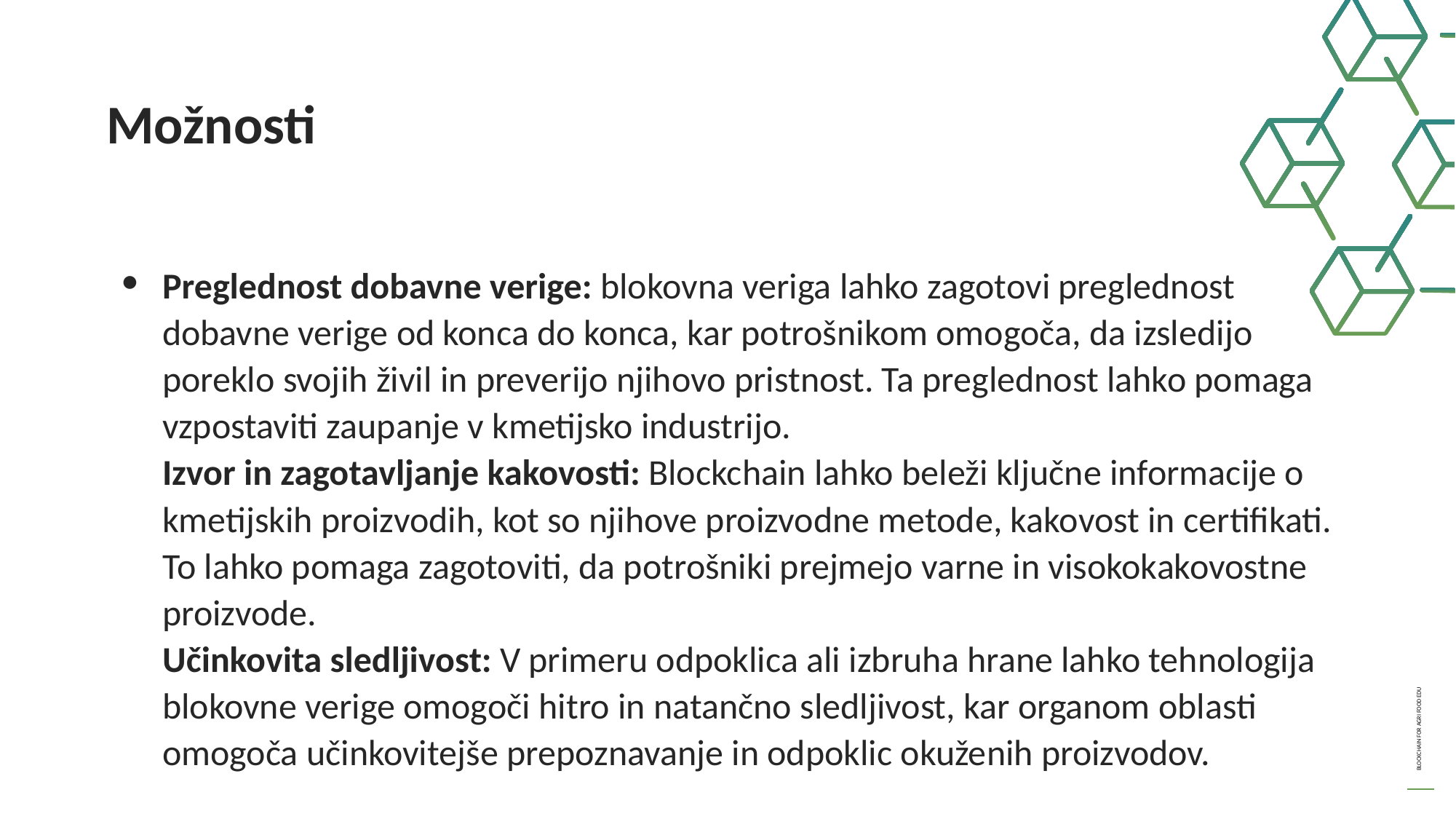

Možnosti
Preglednost dobavne verige: blokovna veriga lahko zagotovi preglednost dobavne verige od konca do konca, kar potrošnikom omogoča, da izsledijo poreklo svojih živil in preverijo njihovo pristnost. Ta preglednost lahko pomaga vzpostaviti zaupanje v kmetijsko industrijo.
Izvor in zagotavljanje kakovosti: Blockchain lahko beleži ključne informacije o kmetijskih proizvodih, kot so njihove proizvodne metode, kakovost in certifikati. To lahko pomaga zagotoviti, da potrošniki prejmejo varne in visokokakovostne proizvode.
Učinkovita sledljivost: V primeru odpoklica ali izbruha hrane lahko tehnologija blokovne verige omogoči hitro in natančno sledljivost, kar organom oblasti omogoča učinkovitejše prepoznavanje in odpoklic okuženih proizvodov.